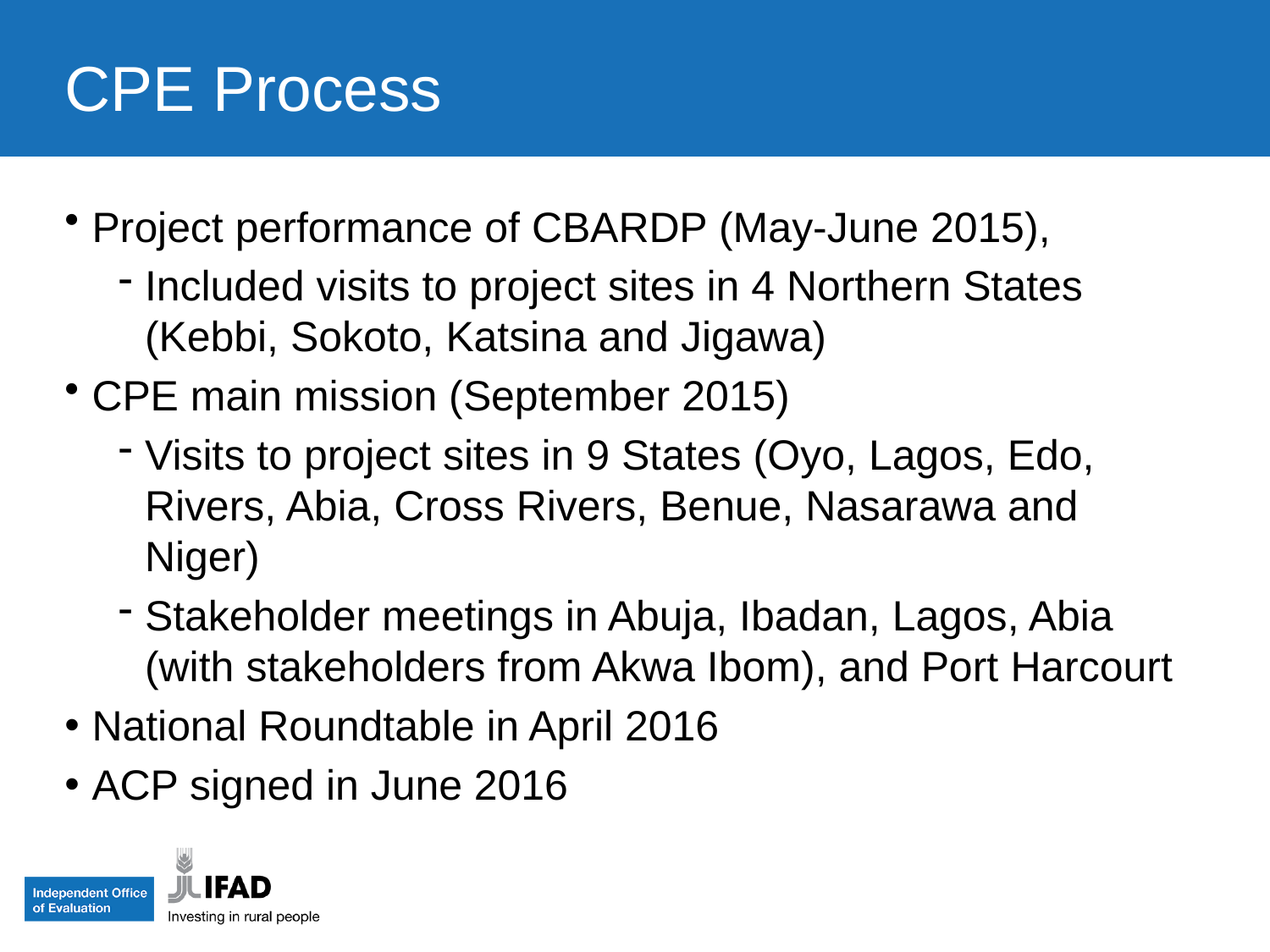

CPE Process
Project performance of CBARDP (May-June 2015),
Included visits to project sites in 4 Northern States (Kebbi, Sokoto, Katsina and Jigawa)
CPE main mission (September 2015)
Visits to project sites in 9 States (Oyo, Lagos, Edo, Rivers, Abia, Cross Rivers, Benue, Nasarawa and Niger)
Stakeholder meetings in Abuja, Ibadan, Lagos, Abia (with stakeholders from Akwa Ibom), and Port Harcourt
National Roundtable in April 2016
ACP signed in June 2016